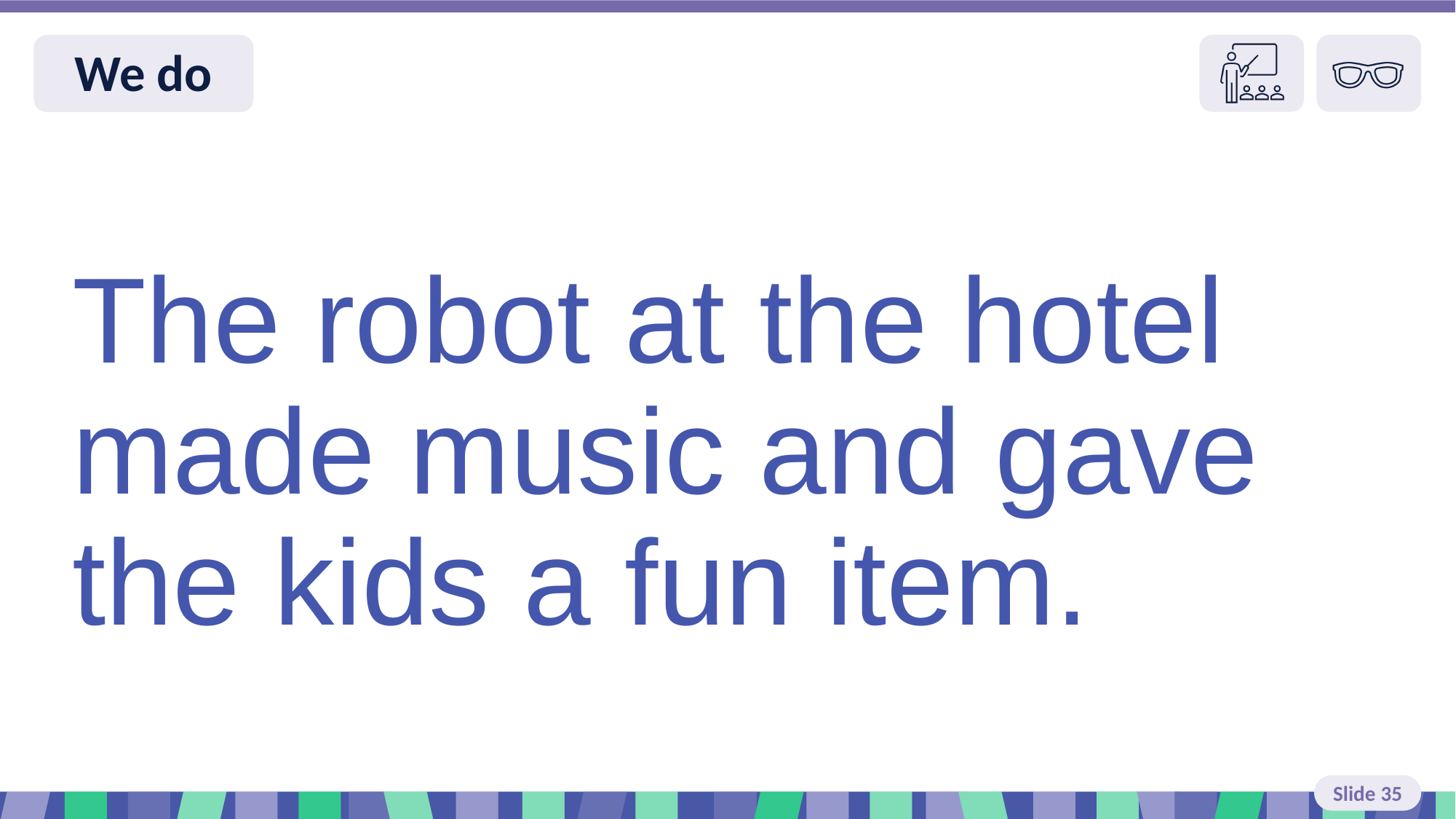

Slide 35 We do read
The robot at the hotel made music and gave the kids a fun item.